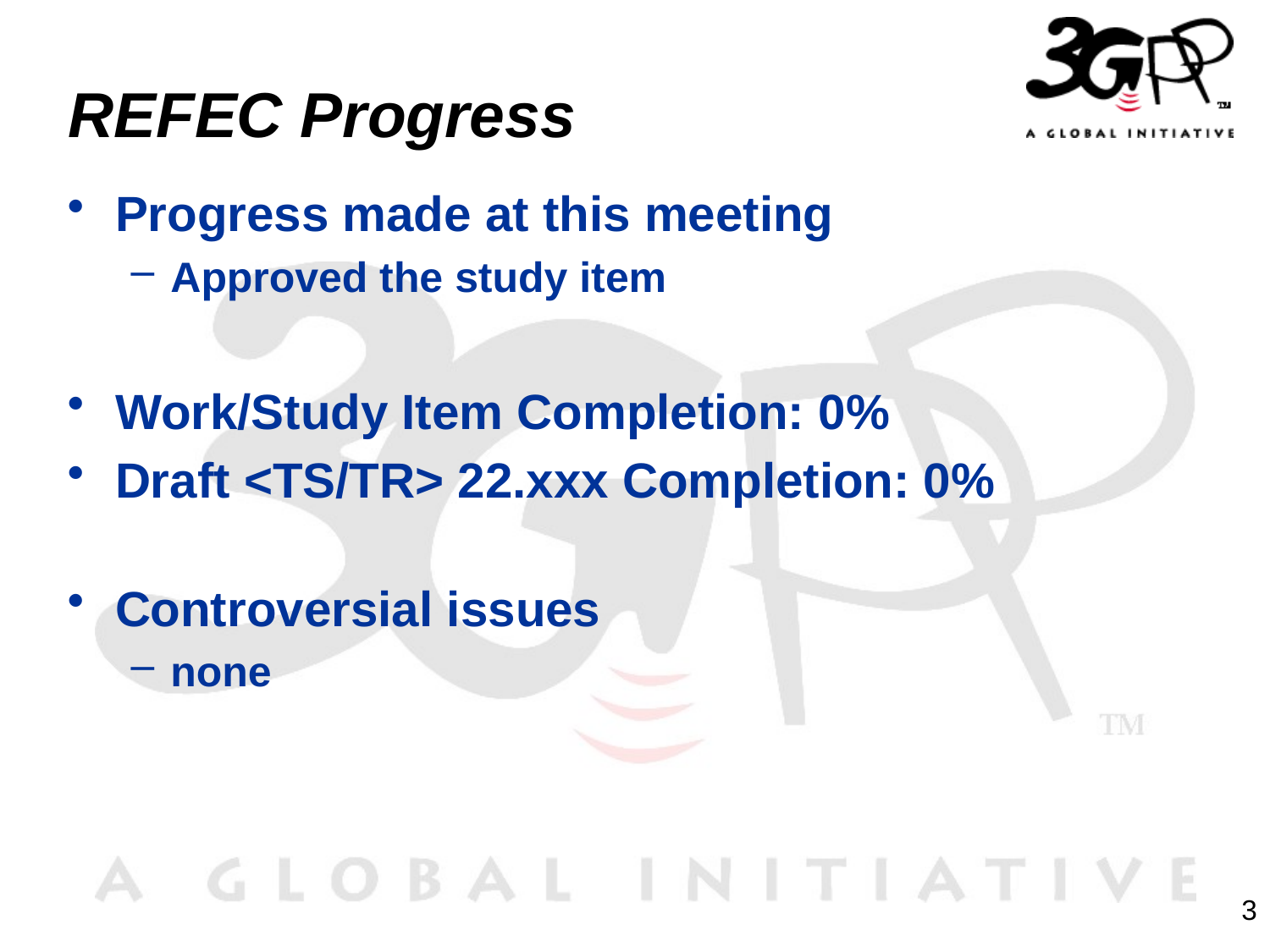

# REFEC Progress
Progress made at this meeting
Approved the study item

Work/Study Item Completion: 0%
Draft <TS/TR> 22.xxx Completion: 0%

Controversial issues
none
3